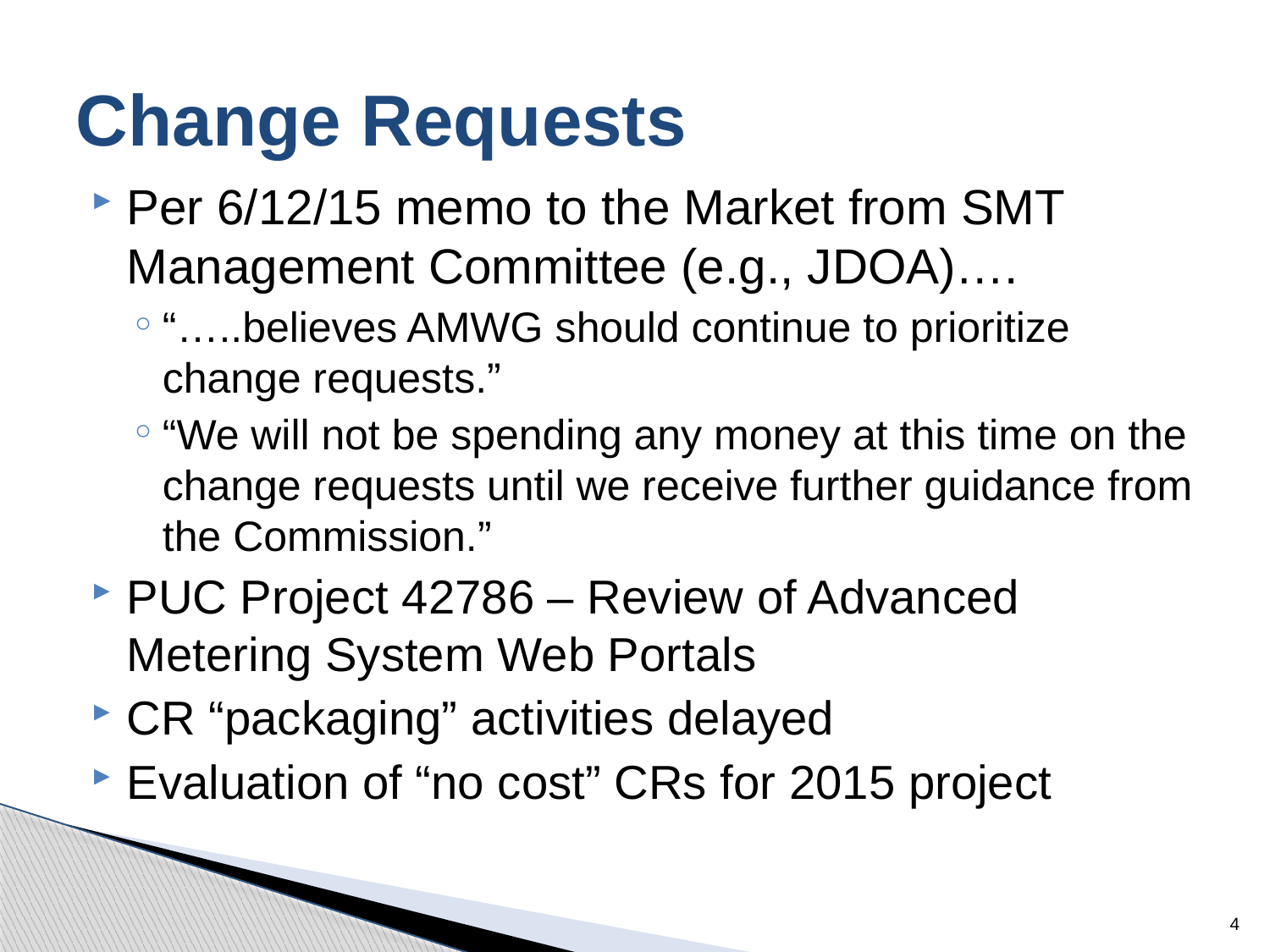

# Change Requests
Per 6/12/15 memo to the Market from SMT Management Committee (e.g., JDOA)….
“…..believes AMWG should continue to prioritize change requests.”
“We will not be spending any money at this time on the change requests until we receive further guidance from the Commission.”
PUC Project 42786 – Review of Advanced Metering System Web Portals
CR “packaging” activities delayed
Evaluation of “no cost” CRs for 2015 project
4